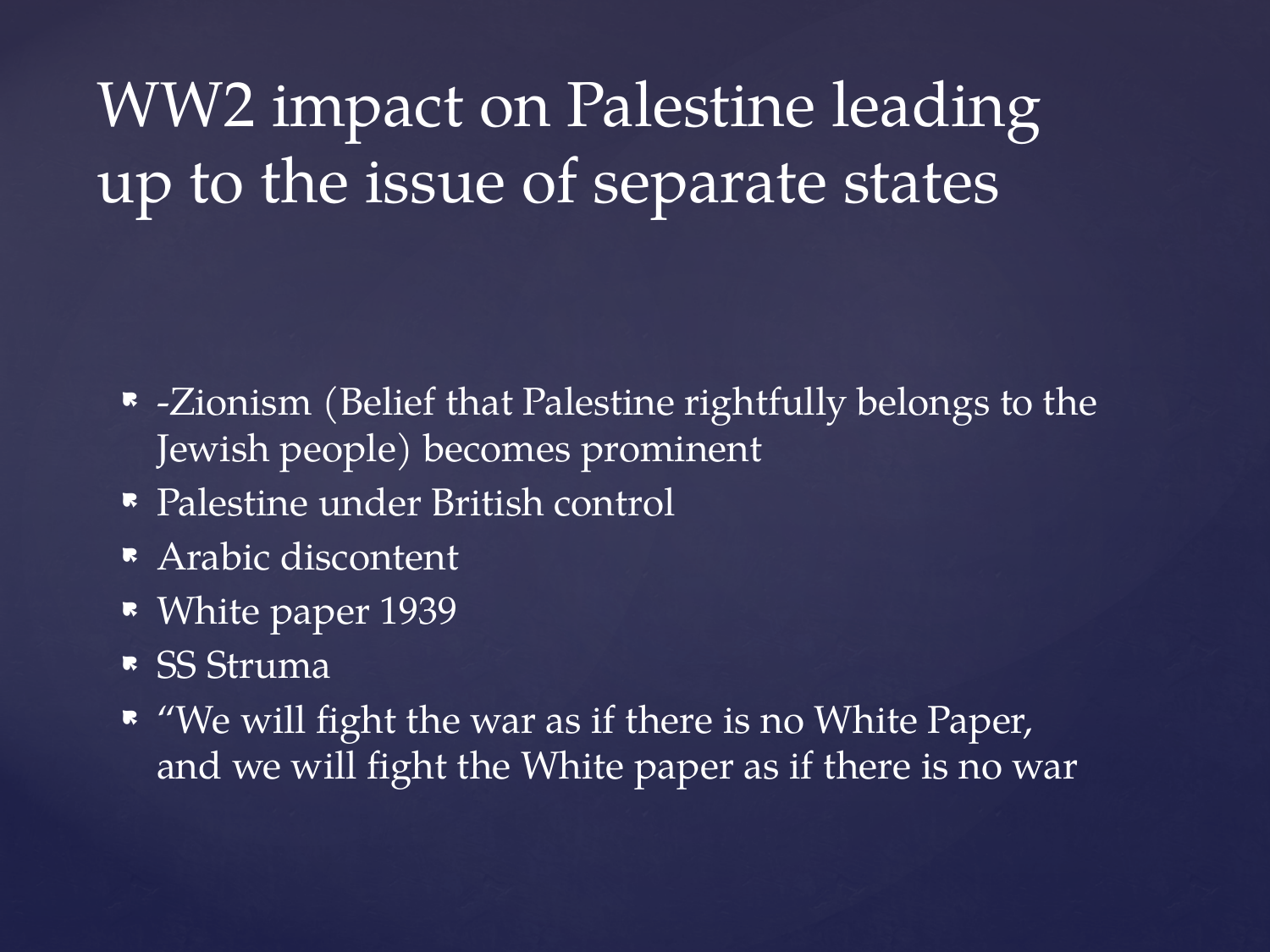

# WW2 impact on Palestine leading up to the issue of separate states
-Zionism (Belief that Palestine rightfully belongs to the Jewish people) becomes prominent
Palestine under British control
Arabic discontent
White paper 1939
SS Struma
“We will fight the war as if there is no White Paper, and we will fight the White paper as if there is no war